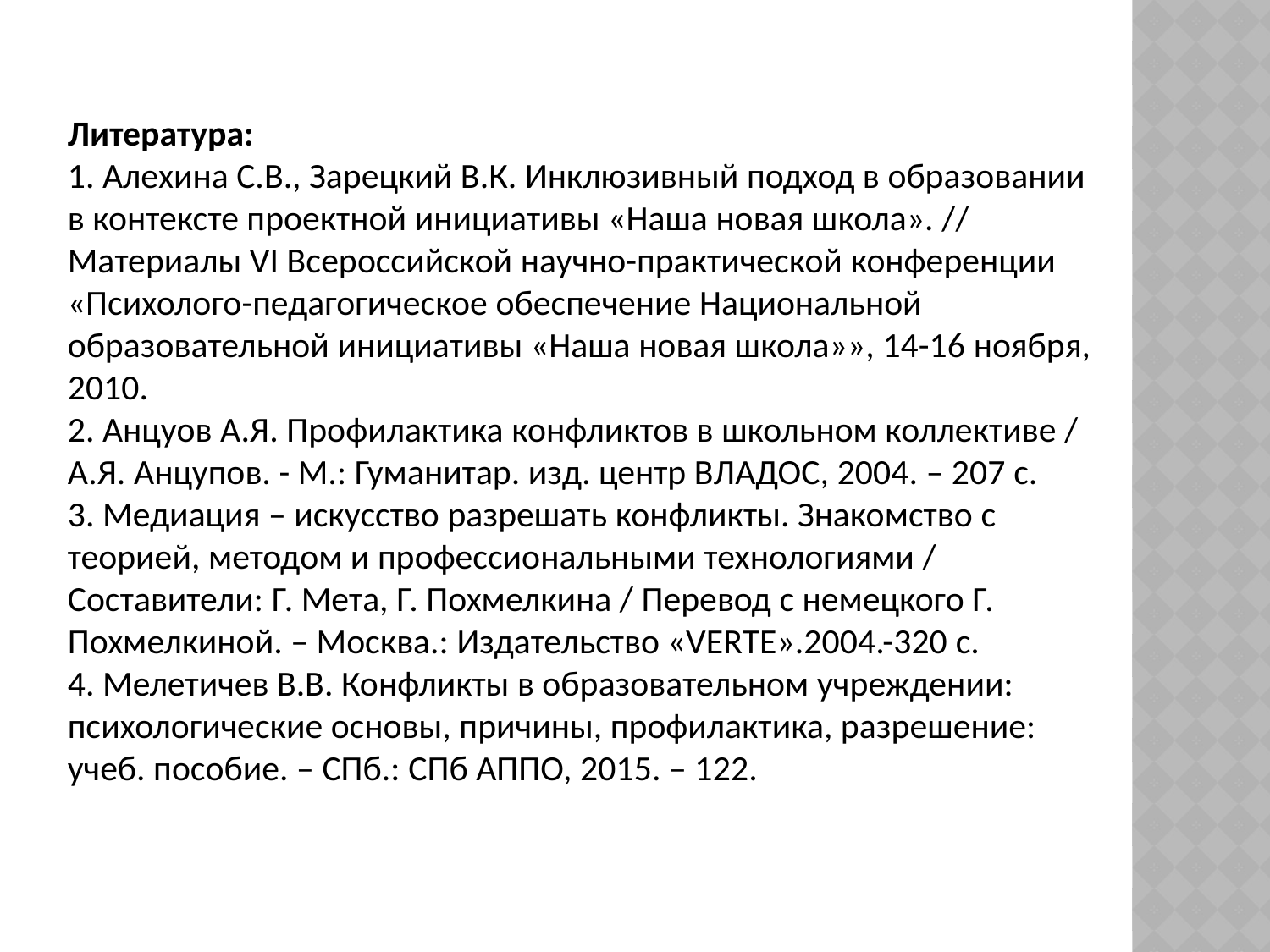

Литература:
1. Алехина С.В., Зарецкий В.К. Инклюзивный подход в образовании в контексте проектной инициативы «Наша новая школа». // Материалы VI Всероссийской научно-практической конференции «Психолого-педагогическое обеспечение Национальной образовательной инициативы «Наша новая школа»», 14-16 ноября, 2010.
2. Анцуов А.Я. Профилактика конфликтов в школьном коллективе / А.Я. Анцупов. - М.: Гуманитар. изд. центр ВЛАДОС, 2004. – 207 с.
3. Медиация – искусство разрешать конфликты. Знакомство с теорией, методом и профессиональными технологиями / Составители: Г. Мета, Г. Похмелкина / Перевод с немецкого Г. Похмелкиной. – Москва.: Издательство «VERTE».2004.-320 с.
4. Мелетичев В.В. Конфликты в образовательном учреждении: психологические основы, причины, профилактика, разрешение: учеб. пособие. – СПб.: СПб АППО, 2015. – 122.